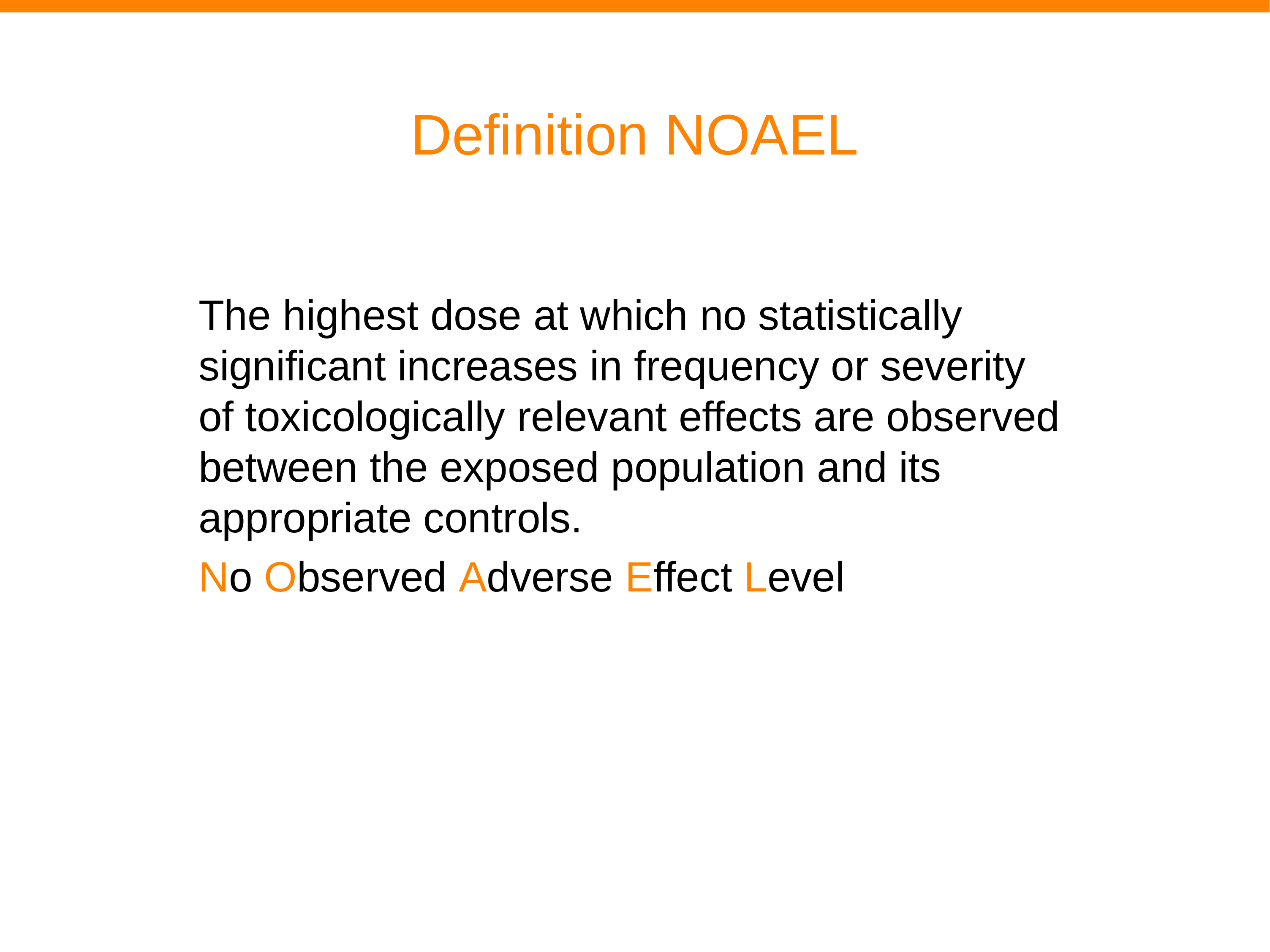

# Definition NOAEL
The highest dose at which no statistically significant increases in frequency or severity of toxicologically relevant effects are observed between the exposed population and its appropriate controls.
No Observed Adverse Effect Level